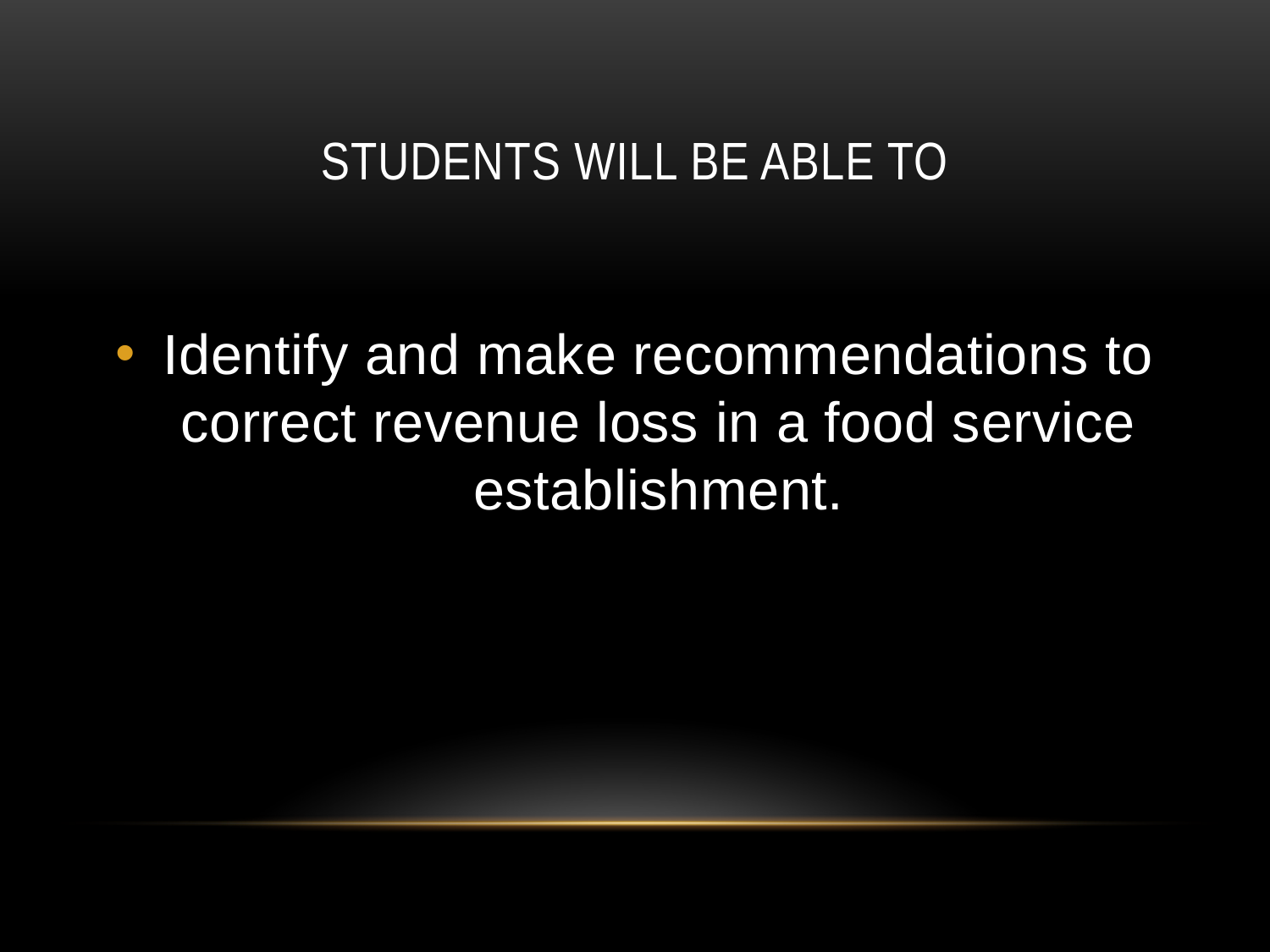

# Students Will be able to

Identify and make recommendations to correct revenue loss in a food service establishment.